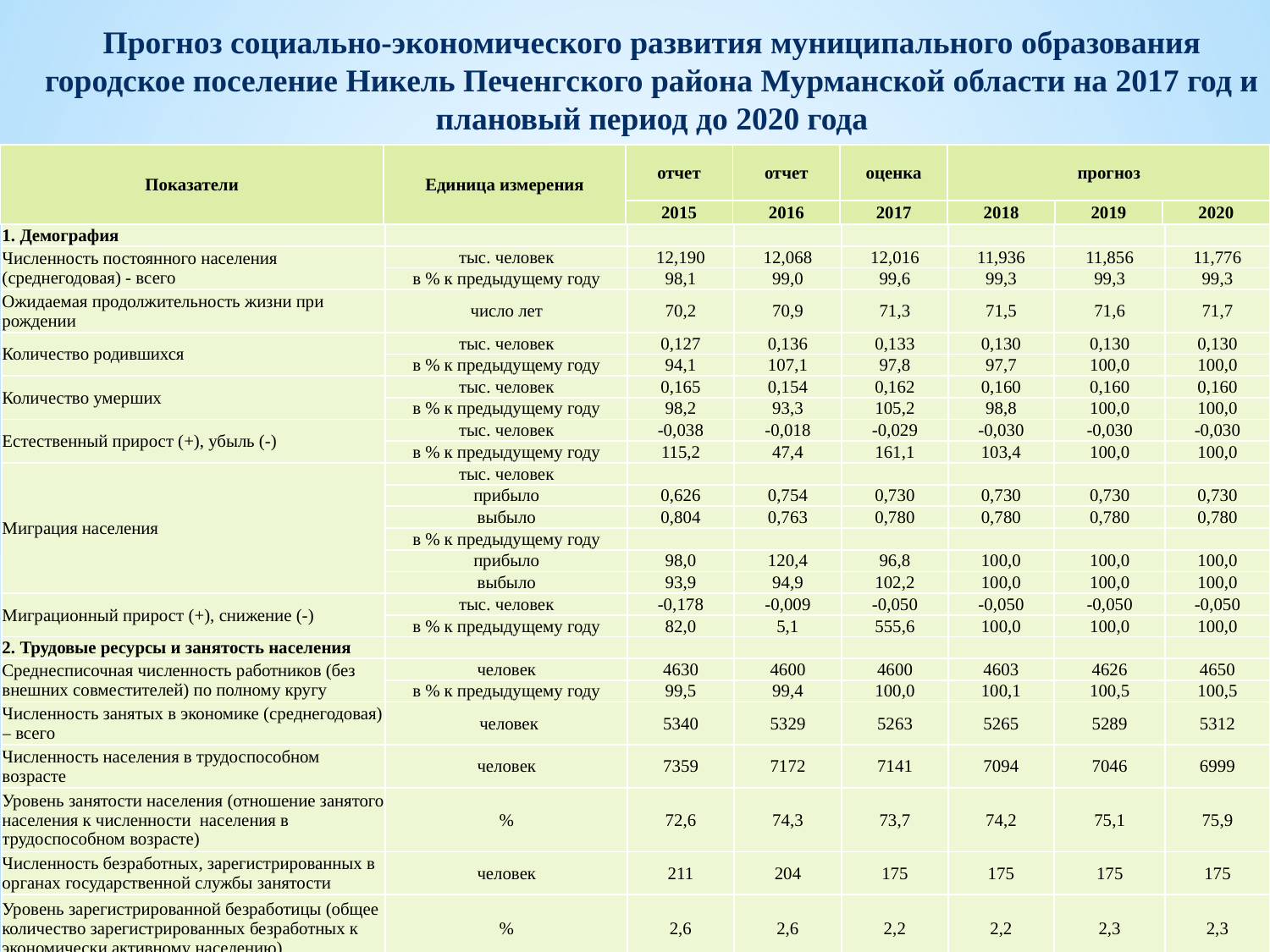

# Прогноз социально-экономического развития муниципального образования городское поселение Никель Печенгского района Мурманской области на 2017 год и плановый период до 2020 года
| Показатели | Единица измерения | отчет | отчет | оценка | прогноз |  |  |
| --- | --- | --- | --- | --- | --- | --- | --- |
|  |  | 2015 | 2016 | 2017 | 2018 | 2019 | 2020 |
| 1. Демография |  |  |  |  |  |  |  |
| --- | --- | --- | --- | --- | --- | --- | --- |
| Численность постоянного населения (среднегодовая) - всего | тыс. человек | 12,190 | 12,068 | 12,016 | 11,936 | 11,856 | 11,776 |
|  | в % к предыдущему году | 98,1 | 99,0 | 99,6 | 99,3 | 99,3 | 99,3 |
| Ожидаемая продолжительность жизни при рождении | число лет | 70,2 | 70,9 | 71,3 | 71,5 | 71,6 | 71,7 |
| Количество родившихся | тыс. человек | 0,127 | 0,136 | 0,133 | 0,130 | 0,130 | 0,130 |
|  | в % к предыдущему году | 94,1 | 107,1 | 97,8 | 97,7 | 100,0 | 100,0 |
| Количество умерших | тыс. человек | 0,165 | 0,154 | 0,162 | 0,160 | 0,160 | 0,160 |
|  | в % к предыдущему году | 98,2 | 93,3 | 105,2 | 98,8 | 100,0 | 100,0 |
| Естественный прирост (+), убыль (-) | тыс. человек | -0,038 | -0,018 | -0,029 | -0,030 | -0,030 | -0,030 |
|  | в % к предыдущему году | 115,2 | 47,4 | 161,1 | 103,4 | 100,0 | 100,0 |
| Миграция населения | тыс. человек |  |  |  |  |  |  |
|  | прибыло | 0,626 | 0,754 | 0,730 | 0,730 | 0,730 | 0,730 |
|  | выбыло | 0,804 | 0,763 | 0,780 | 0,780 | 0,780 | 0,780 |
|  | в % к предыдущему году |  |  |  |  |  |  |
|  | прибыло | 98,0 | 120,4 | 96,8 | 100,0 | 100,0 | 100,0 |
|  | выбыло | 93,9 | 94,9 | 102,2 | 100,0 | 100,0 | 100,0 |
| Миграционный прирост (+), снижение (-) | тыс. человек | -0,178 | -0,009 | -0,050 | -0,050 | -0,050 | -0,050 |
|  | в % к предыдущему году | 82,0 | 5,1 | 555,6 | 100,0 | 100,0 | 100,0 |
| 2. Трудовые ресурсы и занятость населения |  |  |  |  |  |  |  |
| Среднесписочная численность работников (без внешних совместителей) по полному кругу | человек | 4630 | 4600 | 4600 | 4603 | 4626 | 4650 |
|  | в % к предыдущему году | 99,5 | 99,4 | 100,0 | 100,1 | 100,5 | 100,5 |
| Численность занятых в экономике (среднегодовая) – всего | человек | 5340 | 5329 | 5263 | 5265 | 5289 | 5312 |
| Численность населения в трудоспособном возрасте | человек | 7359 | 7172 | 7141 | 7094 | 7046 | 6999 |
| Уровень занятости населения (отношение занятого населения к численности населения в трудоспособном возрасте) | % | 72,6 | 74,3 | 73,7 | 74,2 | 75,1 | 75,9 |
| Численность безработных, зарегистрированных в органах государственной службы занятости | человек | 211 | 204 | 175 | 175 | 175 | 175 |
| Уровень зарегистрированной безработицы (общее количество зарегистрированных безработных к экономически активному населению) | % | 2,6 | 2,6 | 2,2 | 2,2 | 2,3 | 2,3 |
| Среднемесячная заработная плата одного работника по крупным и средним предприятиям | руб. | 38 183,9 | 39 543,2 | 40 689,8 | 41 910,5 | 43 167,8 | 44 462,9 |
|  | в % к предыдущему году | 102,3 | 103,6 | 102,9 | 103,0 | 103,0 | 103,0 |